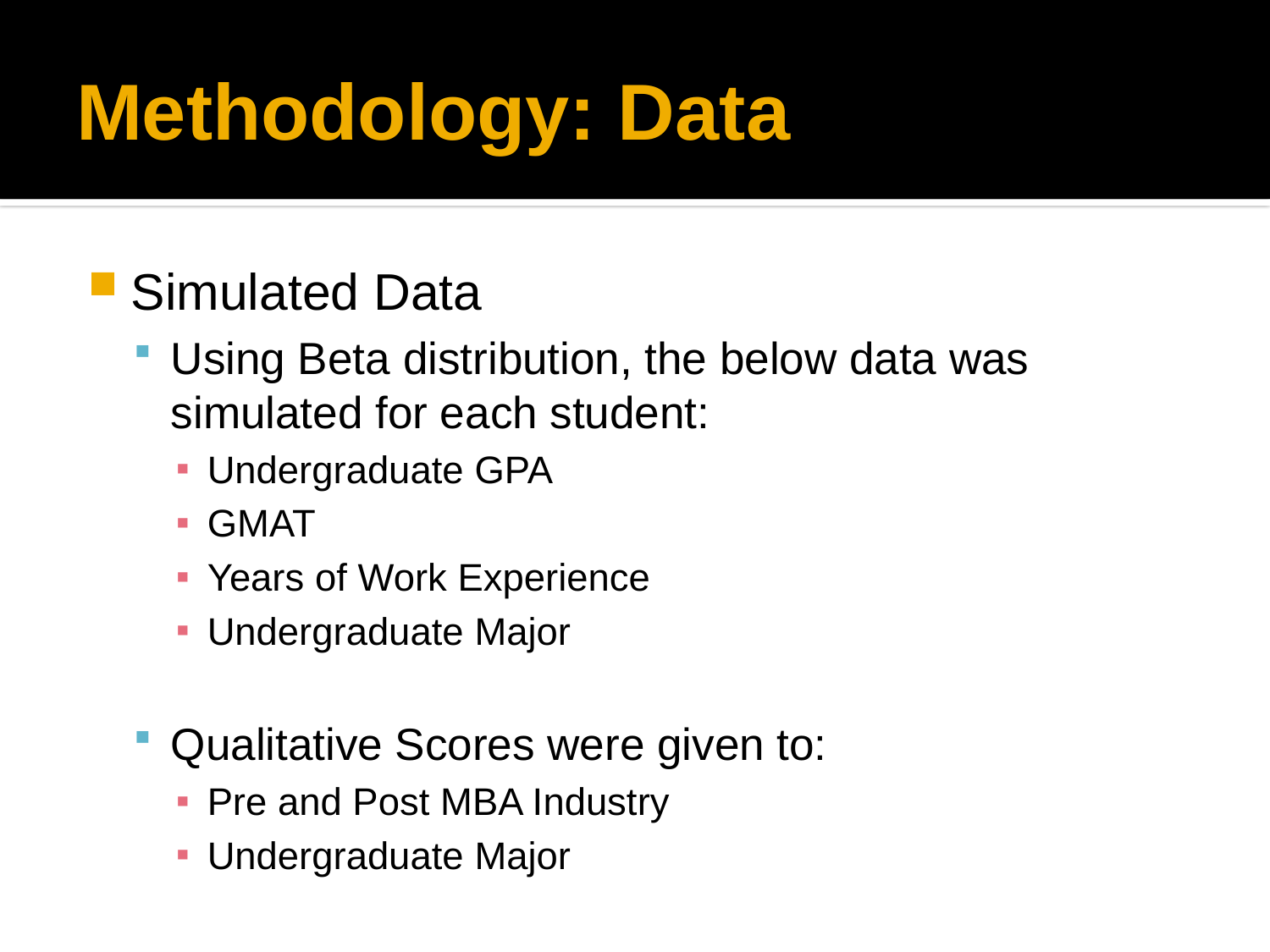

# Methodology: Data
Simulated Data
Using Beta distribution, the below data was simulated for each student:
Undergraduate GPA
GMAT
Years of Work Experience
Undergraduate Major

Qualitative Scores were given to:
Pre and Post MBA Industry
Undergraduate Major